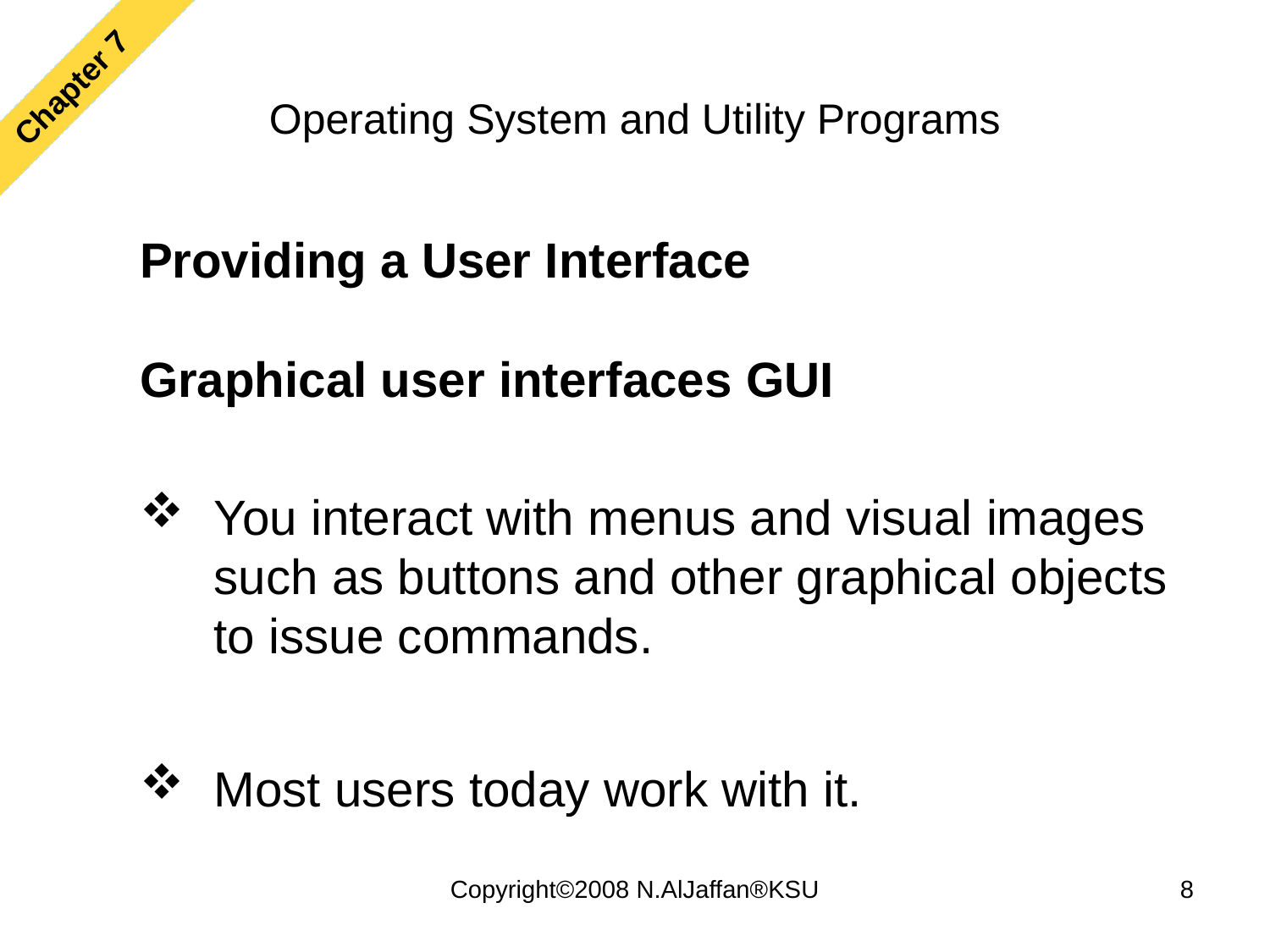

# Operating System and Utility Programs
Chapter 7
Providing a User Interface

Graphical user interfaces GUI

You interact with menus and visual images such as buttons and other graphical objects to issue commands.

Most users today work with it.

Copyright©2008 N.AlJaffan®KSU
8